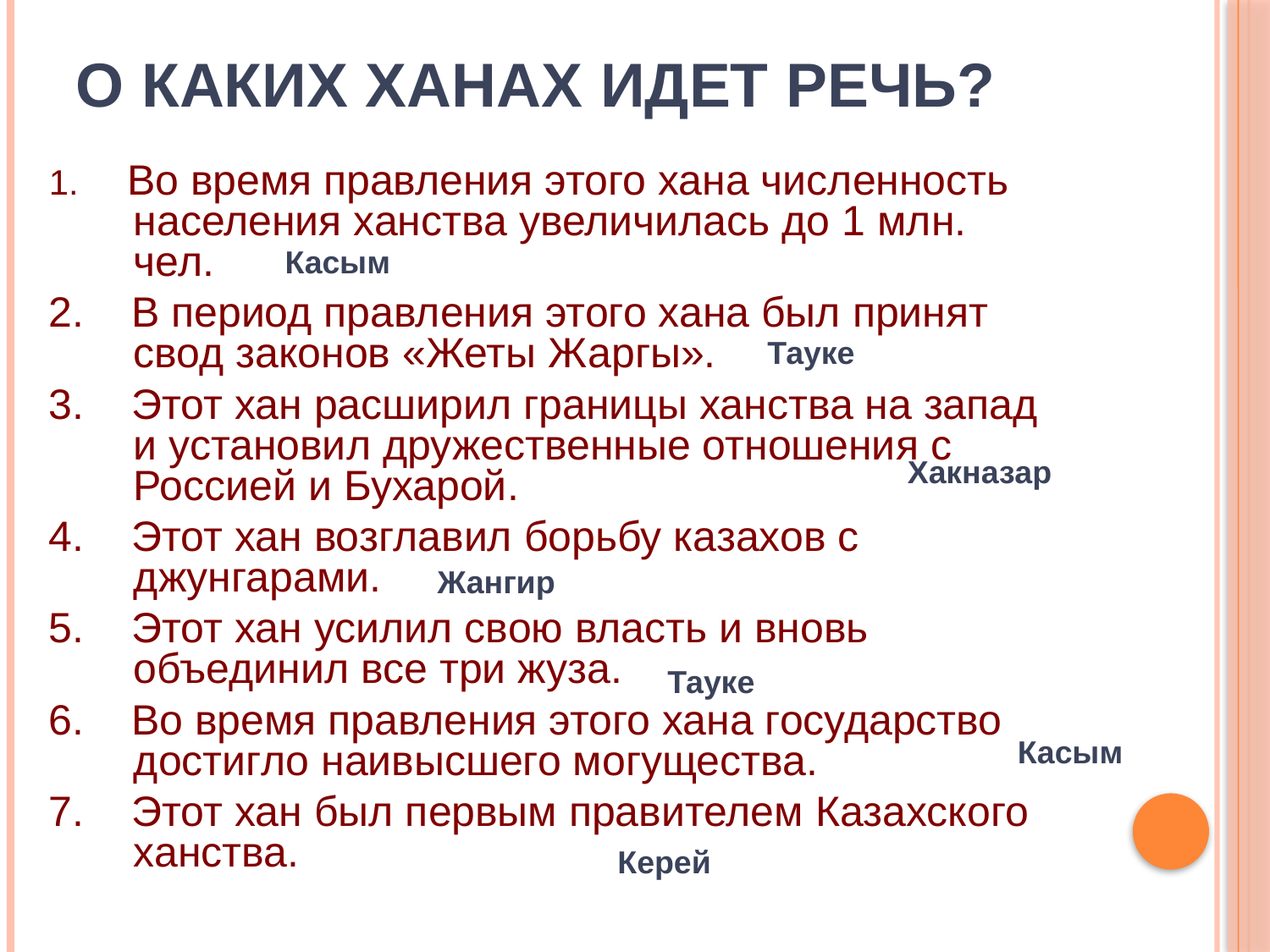

# О каких ханах идет речь?
1.     Во время правления этого хана численность населения ханства увеличилась до 1 млн. чел.
2.    В период правления этого хана был принят свод законов «Жеты Жаргы».
3.    Этот хан расширил границы ханства на запад и установил дружественные отношения с Россией и Бухарой.
4.    Этот хан возглавил борьбу казахов с джунгарами.
5.    Этот хан усилил свою власть и вновь объединил все три жуза.
6.    Во время правления этого хана государство достигло наивысшего могущества.
7.    Этот хан был первым правителем Казахского ханства.
Касым
Тауке
Хакназар
Жангир
Тауке
Касым
Керей